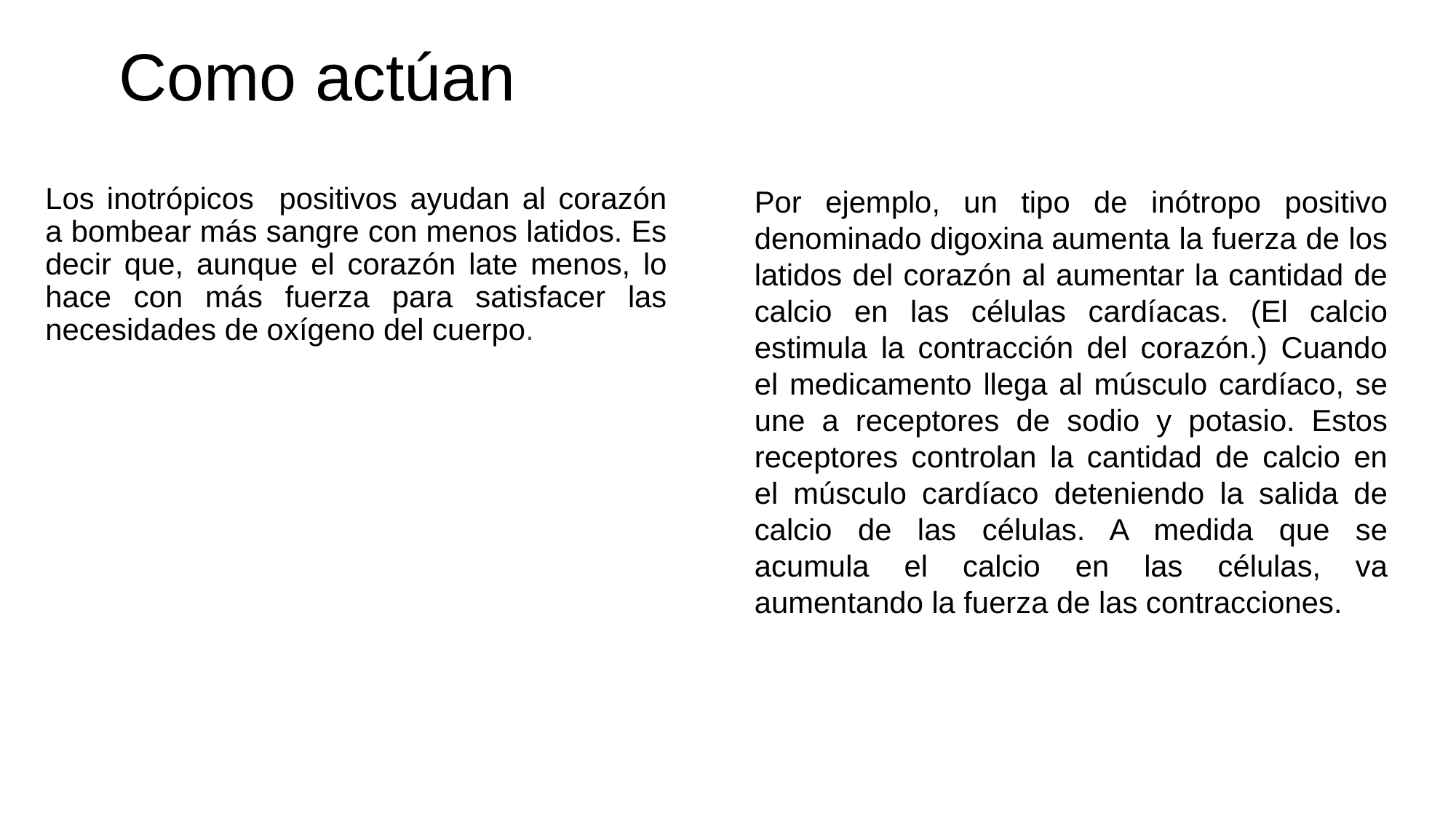

# Como actúan
Los inotrópicos  positivos ayudan al corazón a bombear más sangre con menos latidos. Es decir que, aunque el corazón late menos, lo hace con más fuerza para satisfacer las necesidades de oxígeno del cuerpo.
Por ejemplo, un tipo de inótropo positivo denominado digoxina aumenta la fuerza de los latidos del corazón al aumentar la cantidad de calcio en las células cardíacas. (El calcio estimula la contracción del corazón.) Cuando el medicamento llega al músculo cardíaco, se une a receptores de sodio y potasio. Estos receptores controlan la cantidad de calcio en el músculo cardíaco deteniendo la salida de calcio de las células. A medida que se acumula el calcio en las células, va aumentando la fuerza de las contracciones.